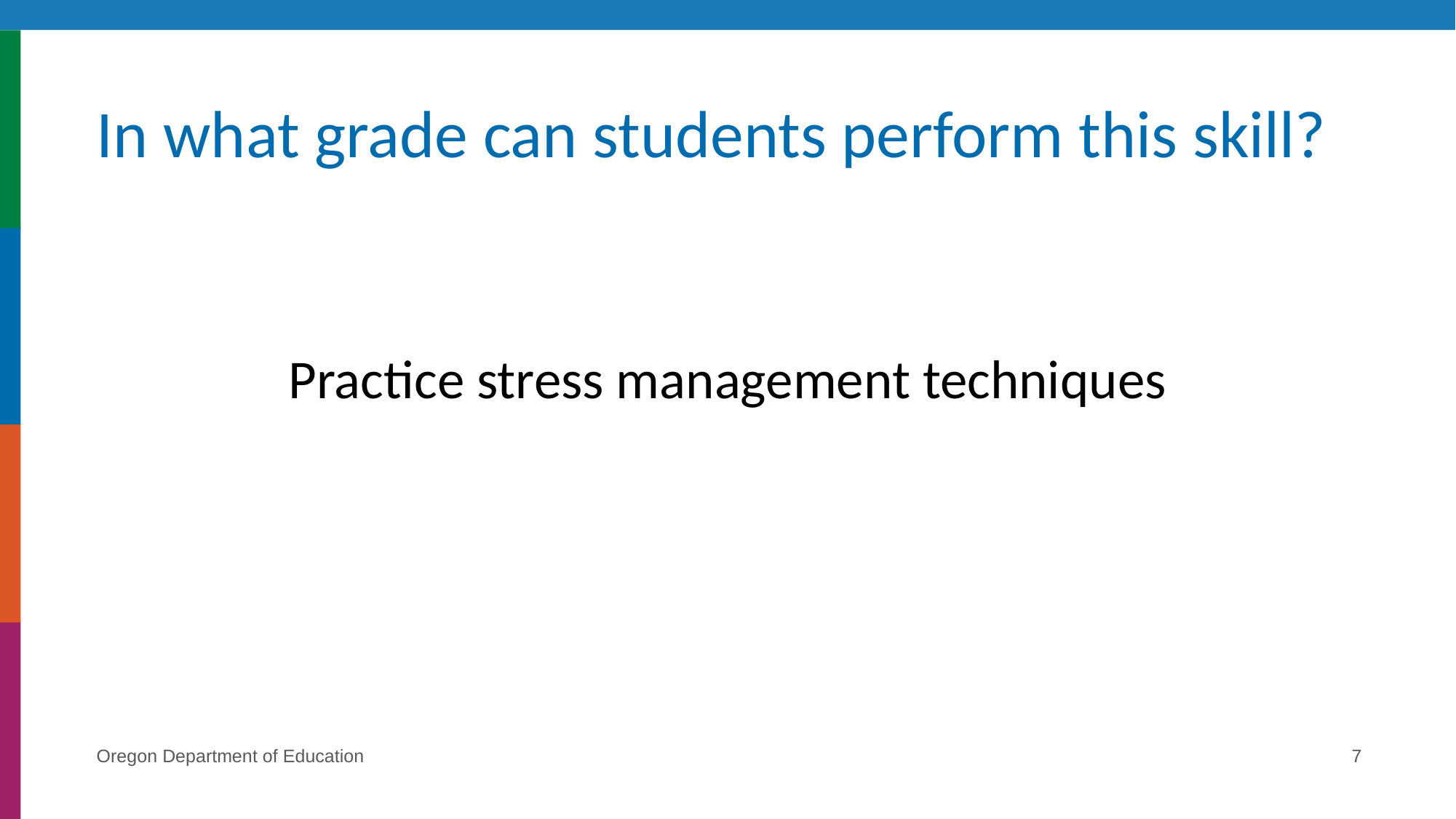

# In what grade can students perform this skill?
Practice stress management techniques
Oregon Department of Education
7